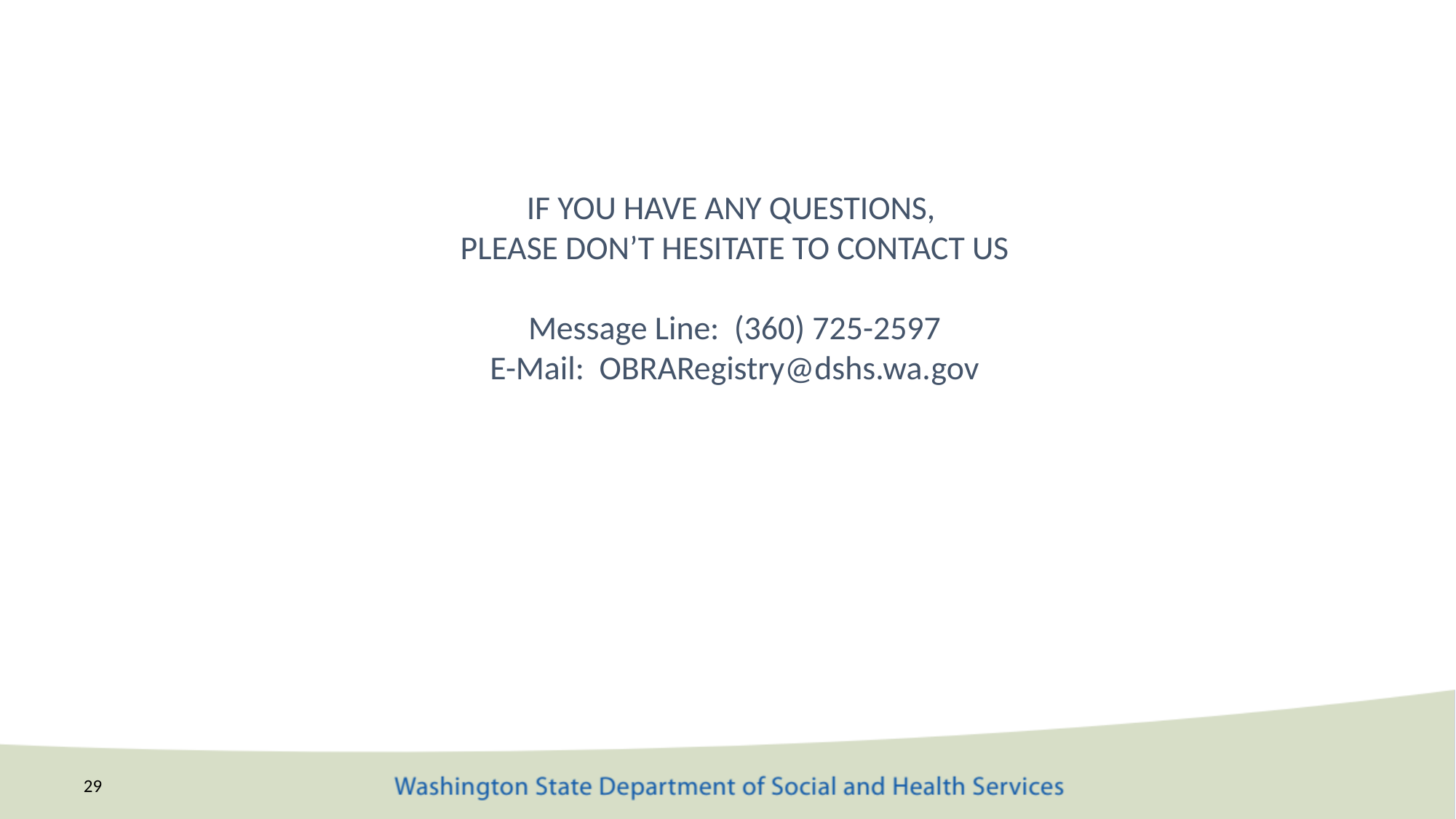

IF YOU HAVE ANY QUESTIONS,
PLEASE DON’T HESITATE TO CONTACT US
Message Line:  (360) 725-2597
E-Mail:  OBRARegistry@dshs.wa.gov
29